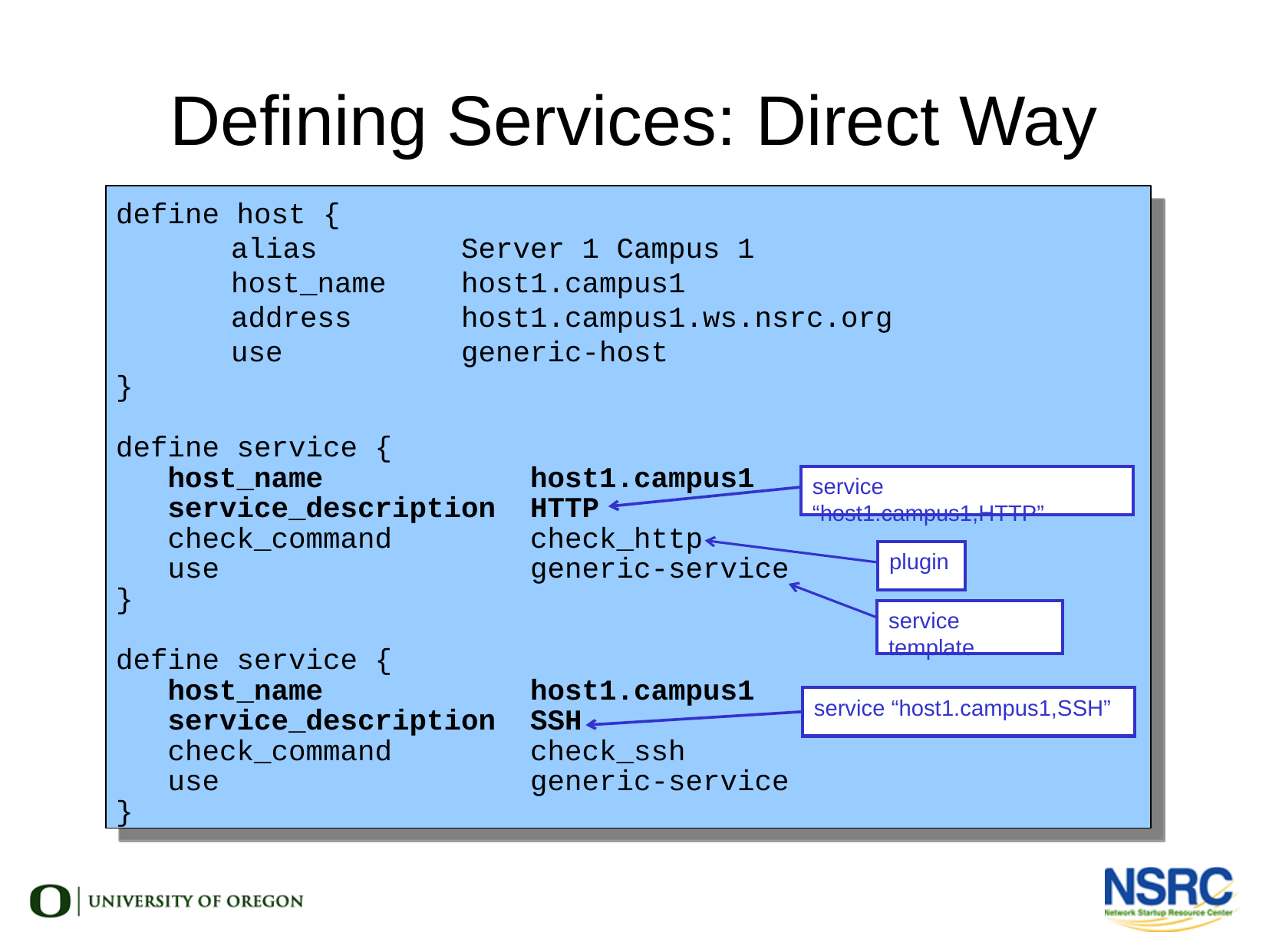

Defining Services: Direct Way
define host {
	alias		Server 1 Campus 1
	host_name	host1.campus1
	address	host1.campus1.ws.nsrc.org
	use		generic-host
}

define service {
   host_name            host1.campus1
   service_description  HTTP
   check_command        check_http
   use                  generic-service
}

define service {
   host_name            host1.campus1
   service_description  SSH
   check_command        check_ssh
   use                  generic-service
}
service “host1.campus1,HTTP”
plugin
service template
service “host1.campus1,SSH”